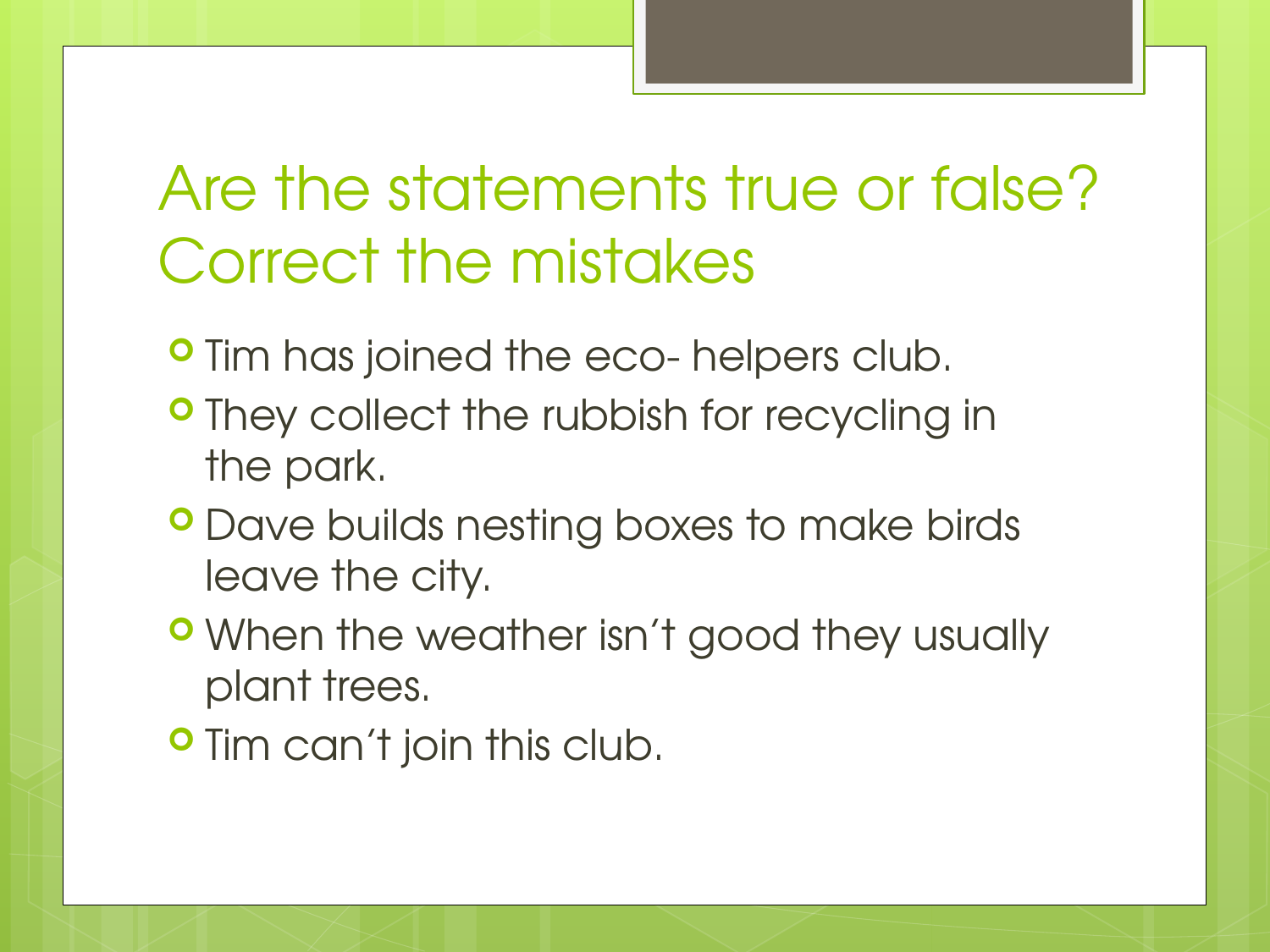

# Are the statements true or false? Correct the mistakes
Tim has joined the eco- helpers club.
They collect the rubbish for recycling in the park.
Dave builds nesting boxes to make birds leave the city.
When the weather isn’t good they usually plant trees.
Tim can’t join this club.